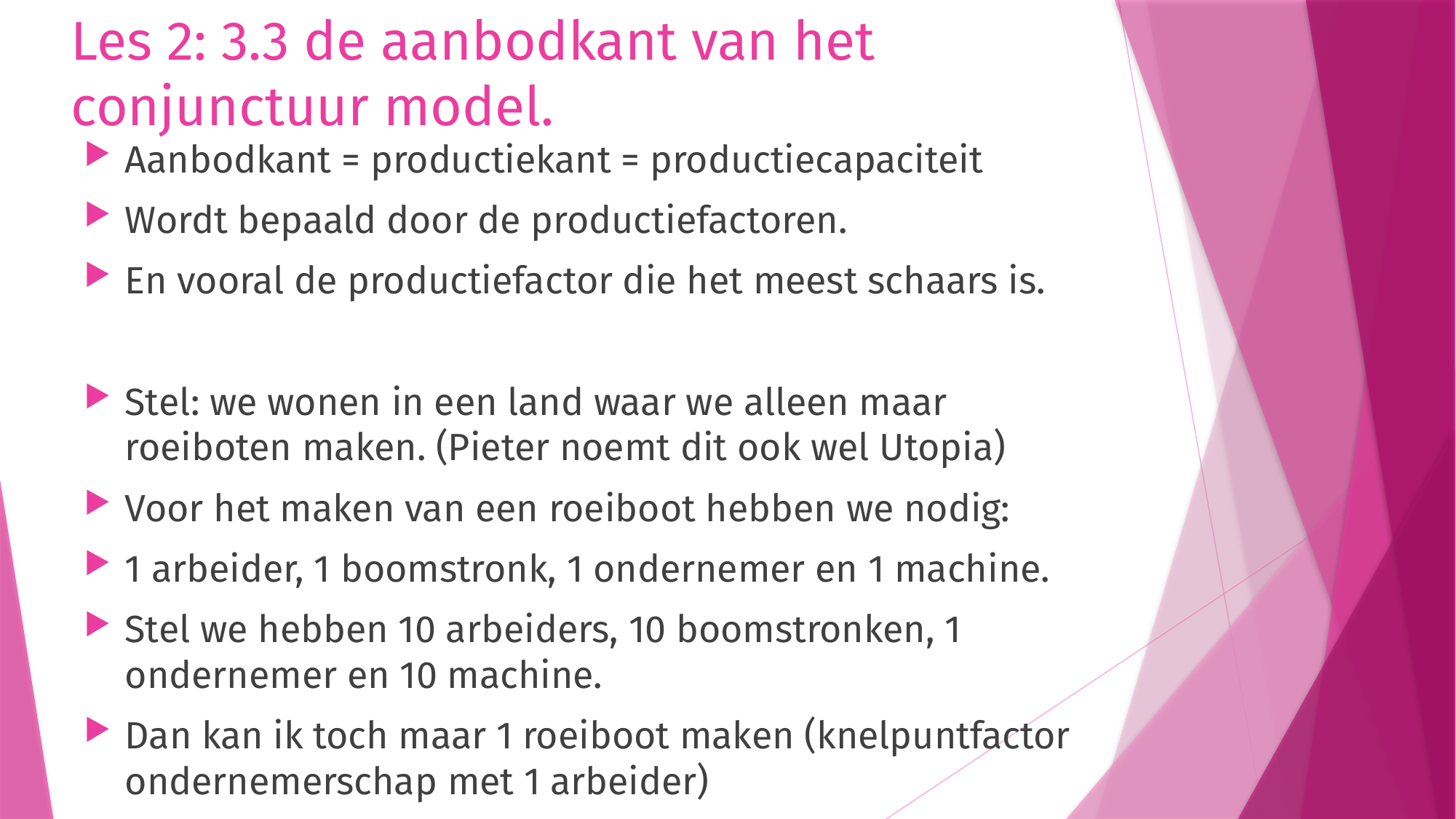

# Les 2: 3.3 de aanbodkant van het conjunctuur model.
Aanbodkant = productiekant = productiecapaciteit
Wordt bepaald door de productiefactoren.
En vooral de productiefactor die het meest schaars is.

Stel: we wonen in een land waar we alleen maar roeiboten maken. (Pieter noemt dit ook wel Utopia)
Voor het maken van een roeiboot hebben we nodig:
1 arbeider, 1 boomstronk, 1 ondernemer en 1 machine.
Stel we hebben 10 arbeiders, 10 boomstronken, 1 ondernemer en 10 machine.
Dan kan ik toch maar 1 roeiboot maken (knelpuntfactor ondernemerschap met 1 arbeider)